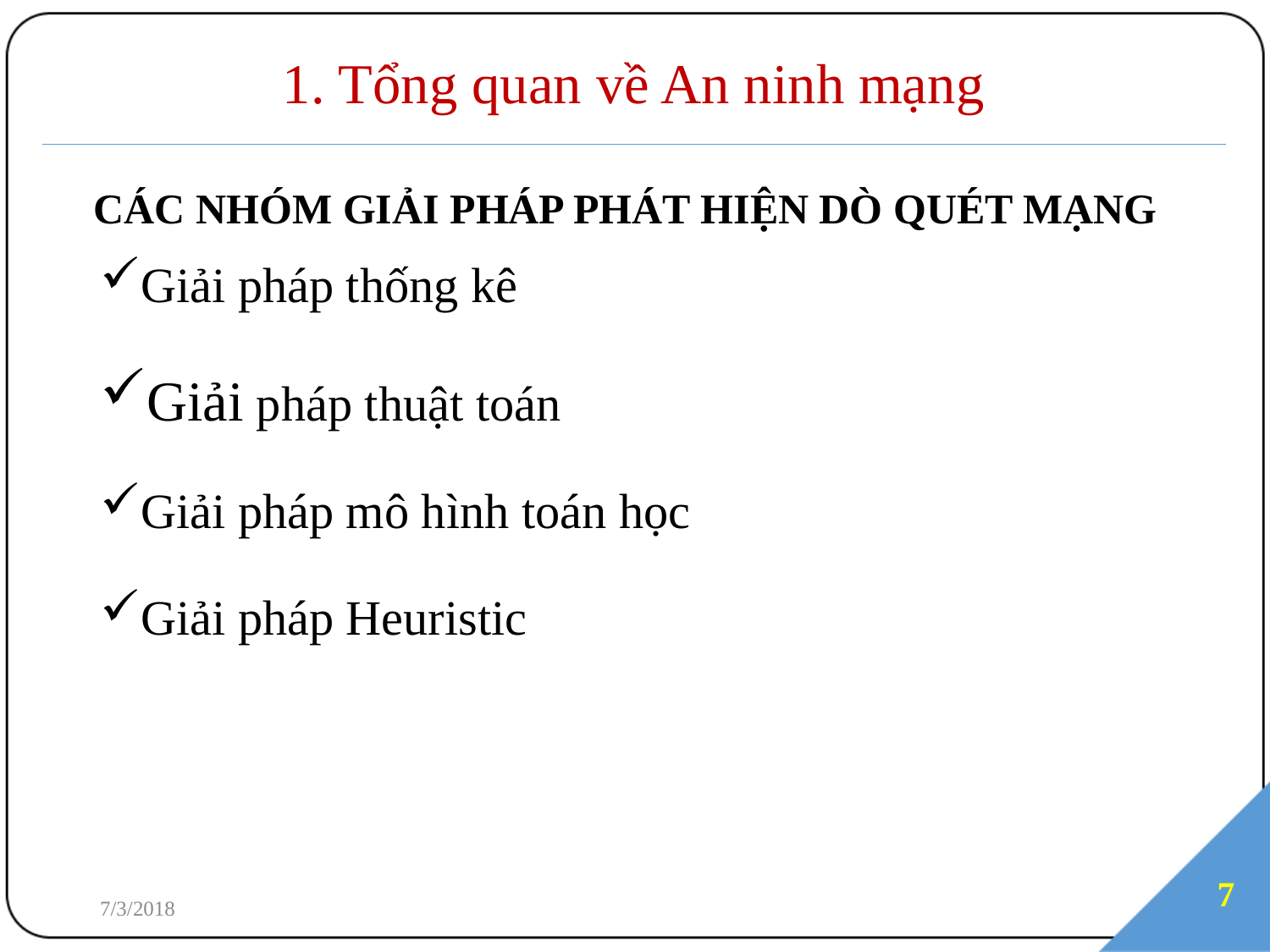

# 1. Tổng quan về An ninh mạng
CÁC NHÓM GIẢI PHÁP PHÁT HIỆN DÒ QUÉT MẠNG
Giải pháp thống kê
Giải pháp thuật toán
Giải pháp mô hình toán học
Giải pháp Heuristic
7
7/3/2018